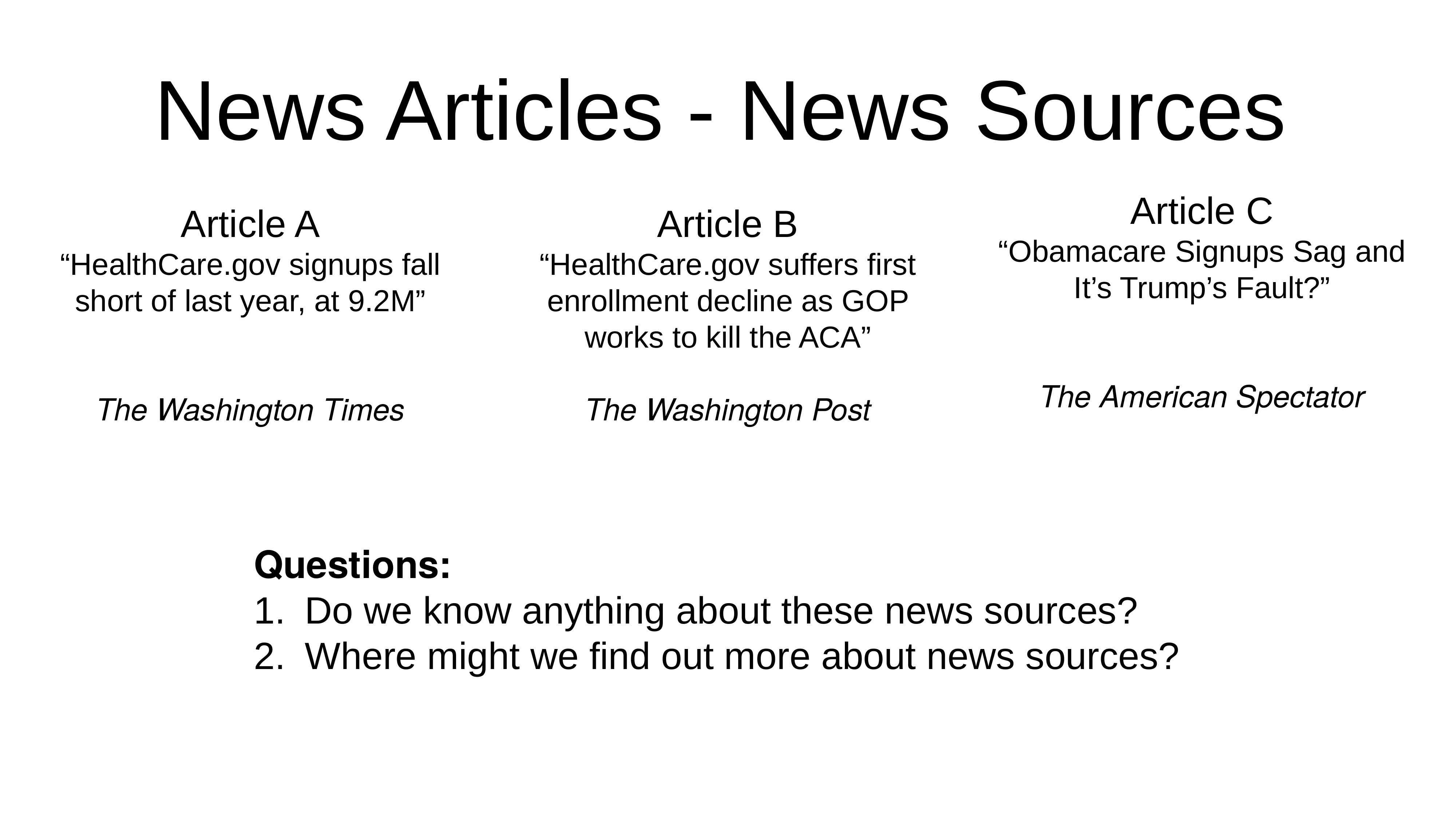

# News Articles - News Sources
Article C
“Obamacare Signups Sag and It’s Trump’s Fault?”

The American Spectator
Article A
“HealthCare.gov signups fall short of last year, at 9.2M”

The Washington Times
Article B
“HealthCare.gov suffers first enrollment decline as GOP works to kill the ACA”

The Washington Post
Questions:
Do we know anything about these news sources?
Where might we find out more about news sources?